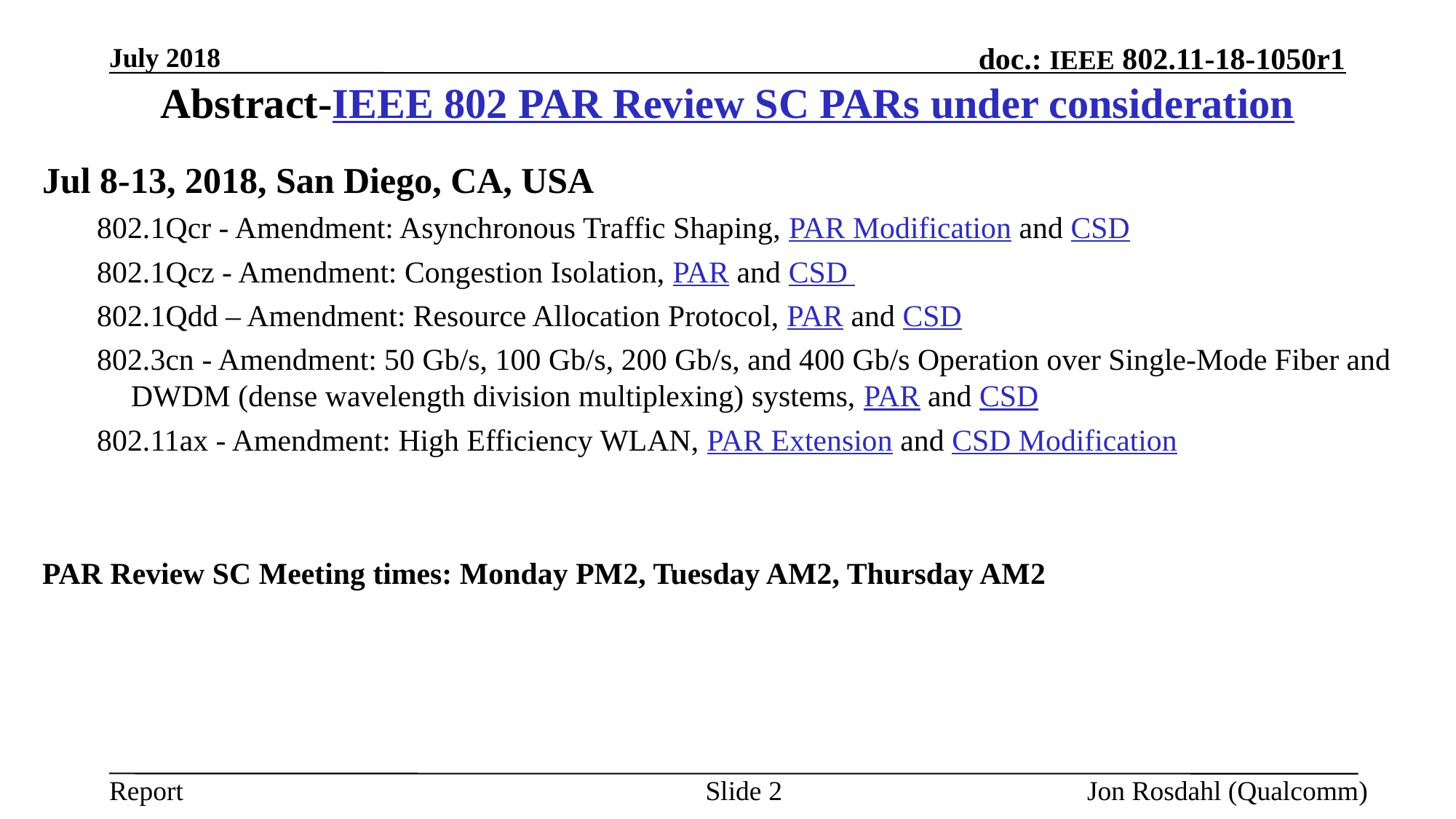

July 2018
# Abstract-IEEE 802 PAR Review SC PARs under consideration
Jul 8-13, 2018, San Diego, CA, USA
802.1Qcr - Amendment: Asynchronous Traffic Shaping, PAR Modification and CSD
802.1Qcz - Amendment: Congestion Isolation, PAR and CSD
802.1Qdd – Amendment: Resource Allocation Protocol, PAR and CSD
802.3cn - Amendment: 50 Gb/s, 100 Gb/s, 200 Gb/s, and 400 Gb/s Operation over Single-Mode Fiber and DWDM (dense wavelength division multiplexing) systems, PAR and CSD
802.11ax - Amendment: High Efficiency WLAN, PAR Extension and CSD Modification

PAR Review SC Meeting times: Monday PM2, Tuesday AM2, Thursday AM2
Slide 2
Jon Rosdahl (Qualcomm)